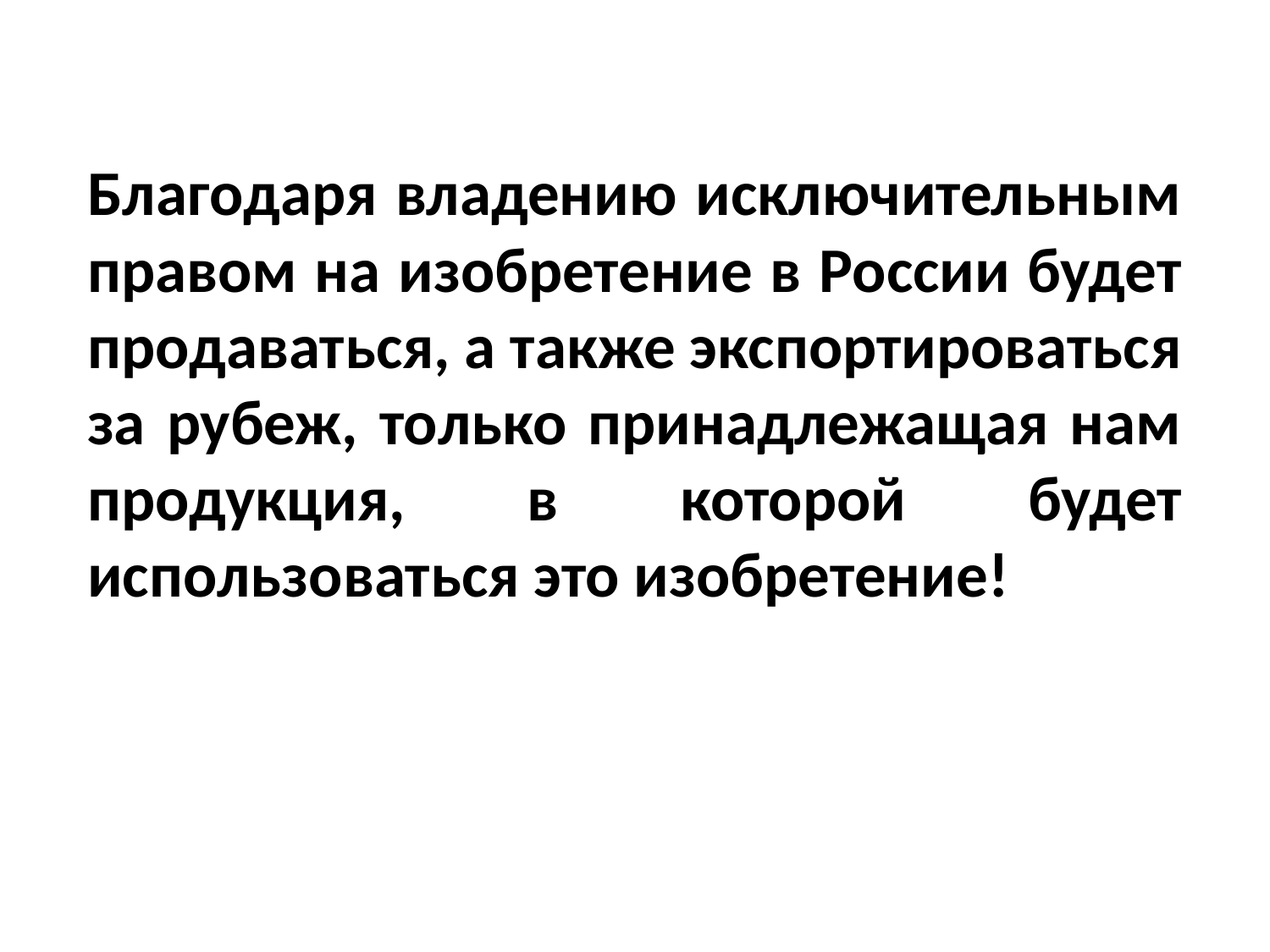

Благодаря владению исключительным правом на изобретение в России будет продаваться, а также экспортироваться за рубеж, только принадлежащая нам продукция, в которой будет использоваться это изобретение!